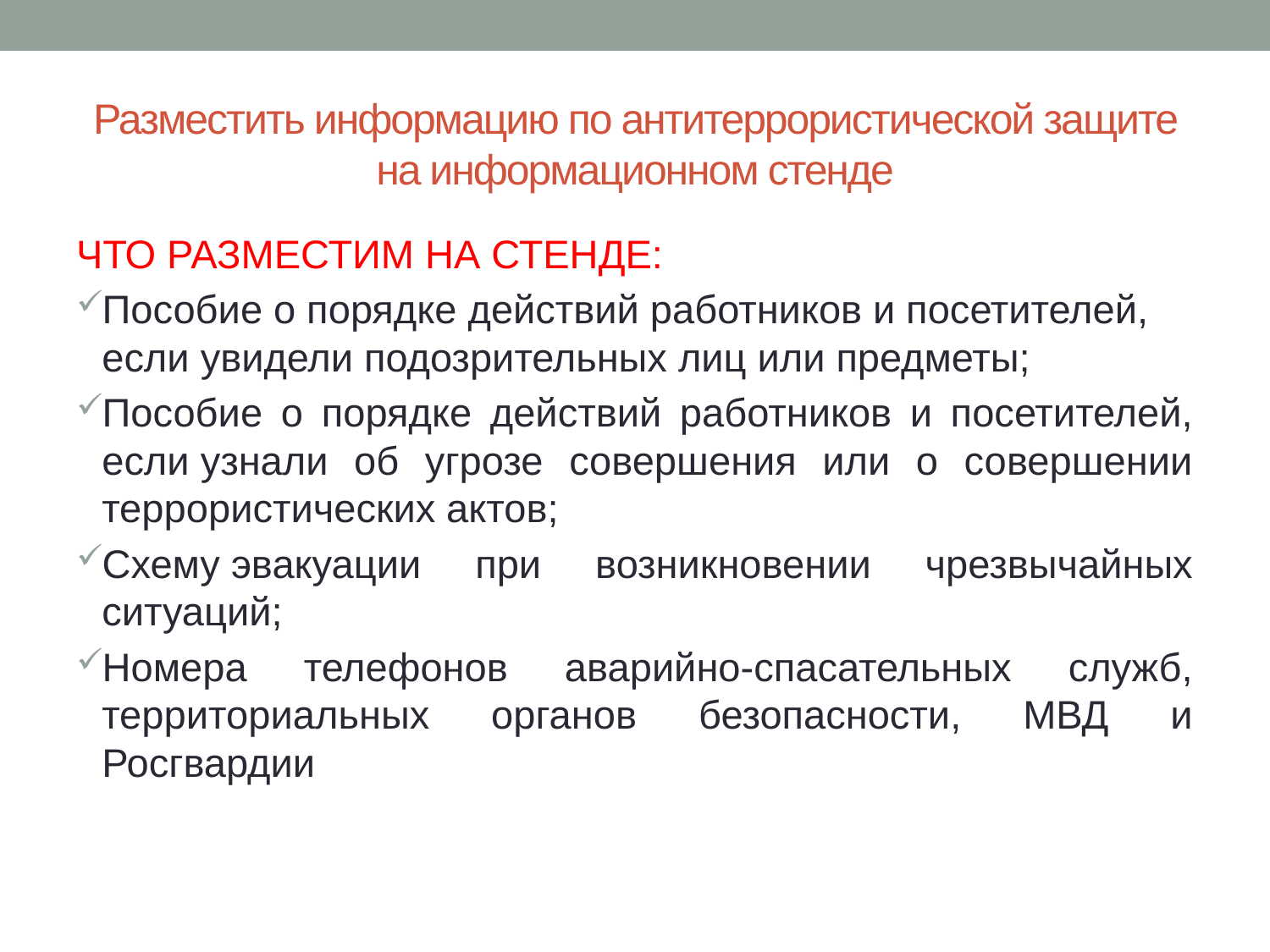

# Разместить информацию по антитеррористической защите на информационном стенде
ЧТО РАЗМЕСТИМ НА СТЕНДЕ:
Пособие о порядке действий работников и посетителей, если увидели подозрительных лиц или предметы;
Пособие о порядке действий работников и посетителей, если узнали об угрозе совершения или о совершении террористических актов;
Схему эвакуации при возникновении чрезвычайных ситуаций;
Номера телефонов аварийно-спасательных служб, территориальных органов безопасности, МВД и Росгвардии